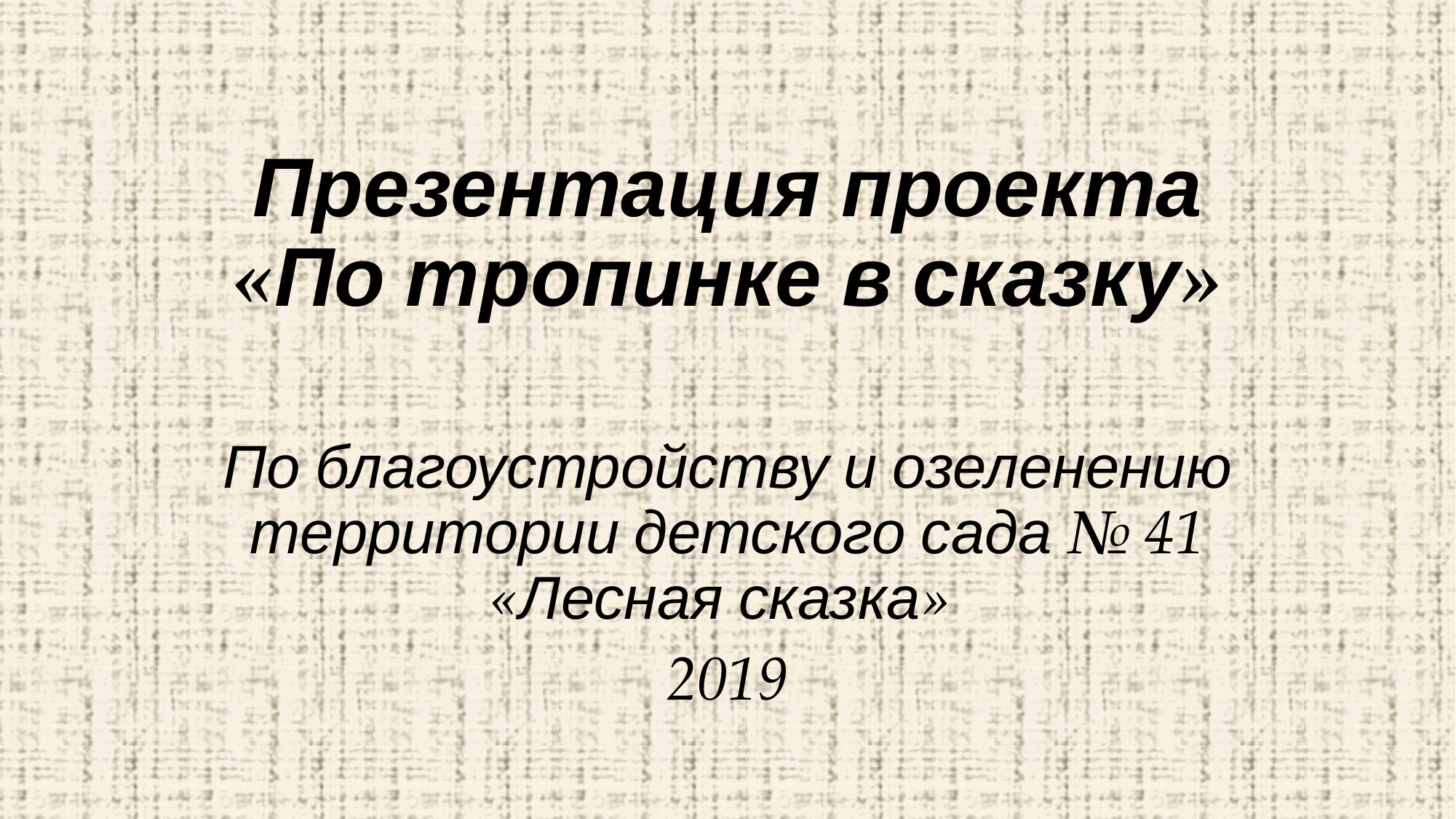

# Презентация проекта «По тропинке в сказку»
По благоустройству и озеленению территории детского сада № 41 «Лесная сказка»
2019